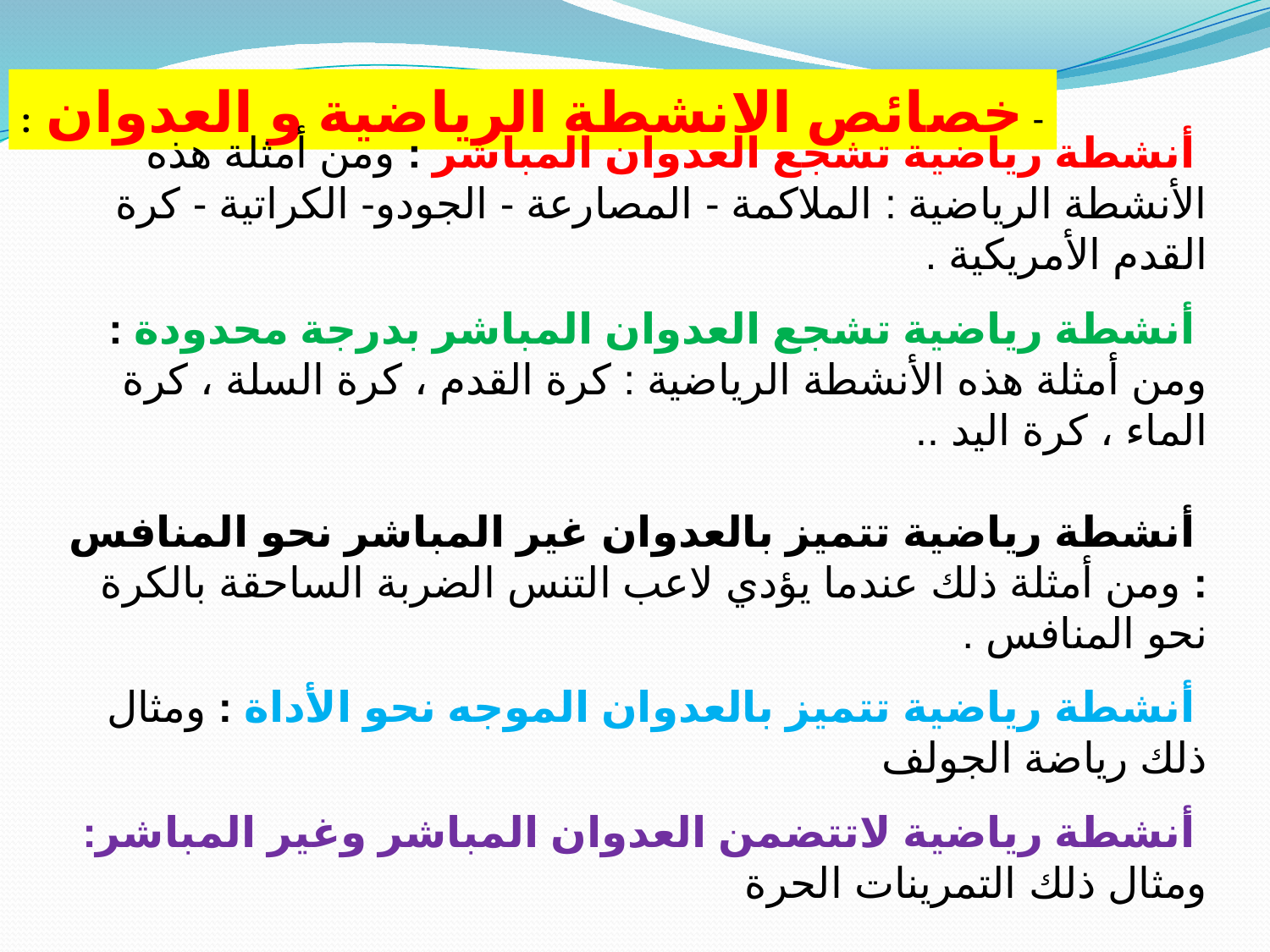

- خصائص الانشطة الرياضية و العدوان :
 أنشطة رياضية تشجع العدوان المباشر : ومن أمثلة هذه الأنشطة الرياضية : الملاكمة - المصارعة - الجودو- الكراتية - كرة القدم الأمريكية .

 أنشطة رياضية تشجع العدوان المباشر بدرجة محدودة : ومن أمثلة هذه الأنشطة الرياضية : كرة القدم ، كرة السلة ، كرة الماء ، كرة اليد ..

 أنشطة رياضية تتميز بالعدوان غير المباشر نحو المنافس : ومن أمثلة ذلك عندما يؤدي لاعب التنس الضربة الساحقة بالكرة نحو المنافس .

 أنشطة رياضية تتميز بالعدوان الموجه نحو الأداة : ومثال ذلك رياضة الجولف

 أنشطة رياضية لاتتضمن العدوان المباشر وغير المباشر: ومثال ذلك التمرينات الحرة